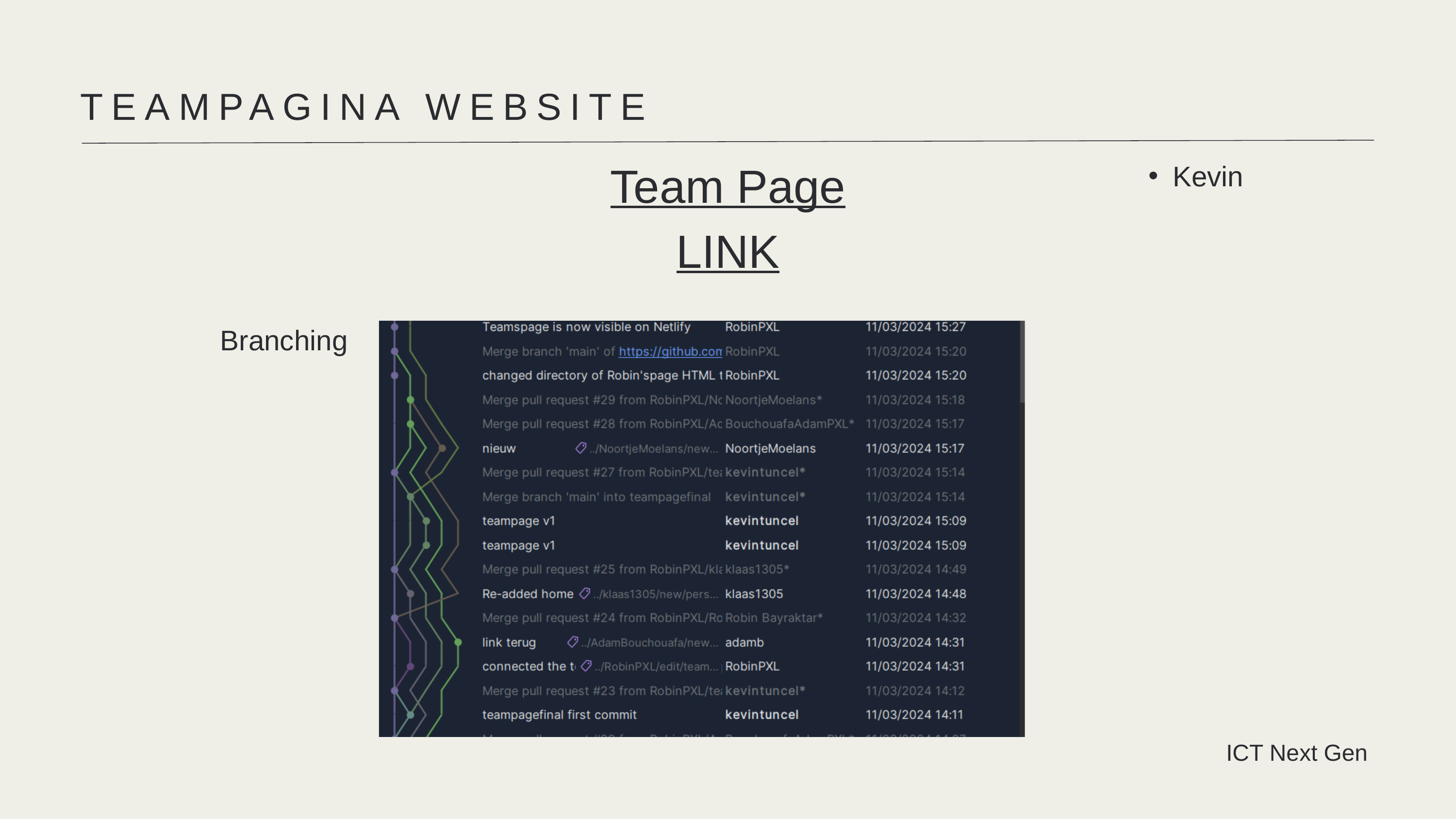

TEAMPAGINA WEBSITE

Team Page LINK
Kevin
Branching

ICT Next Gen